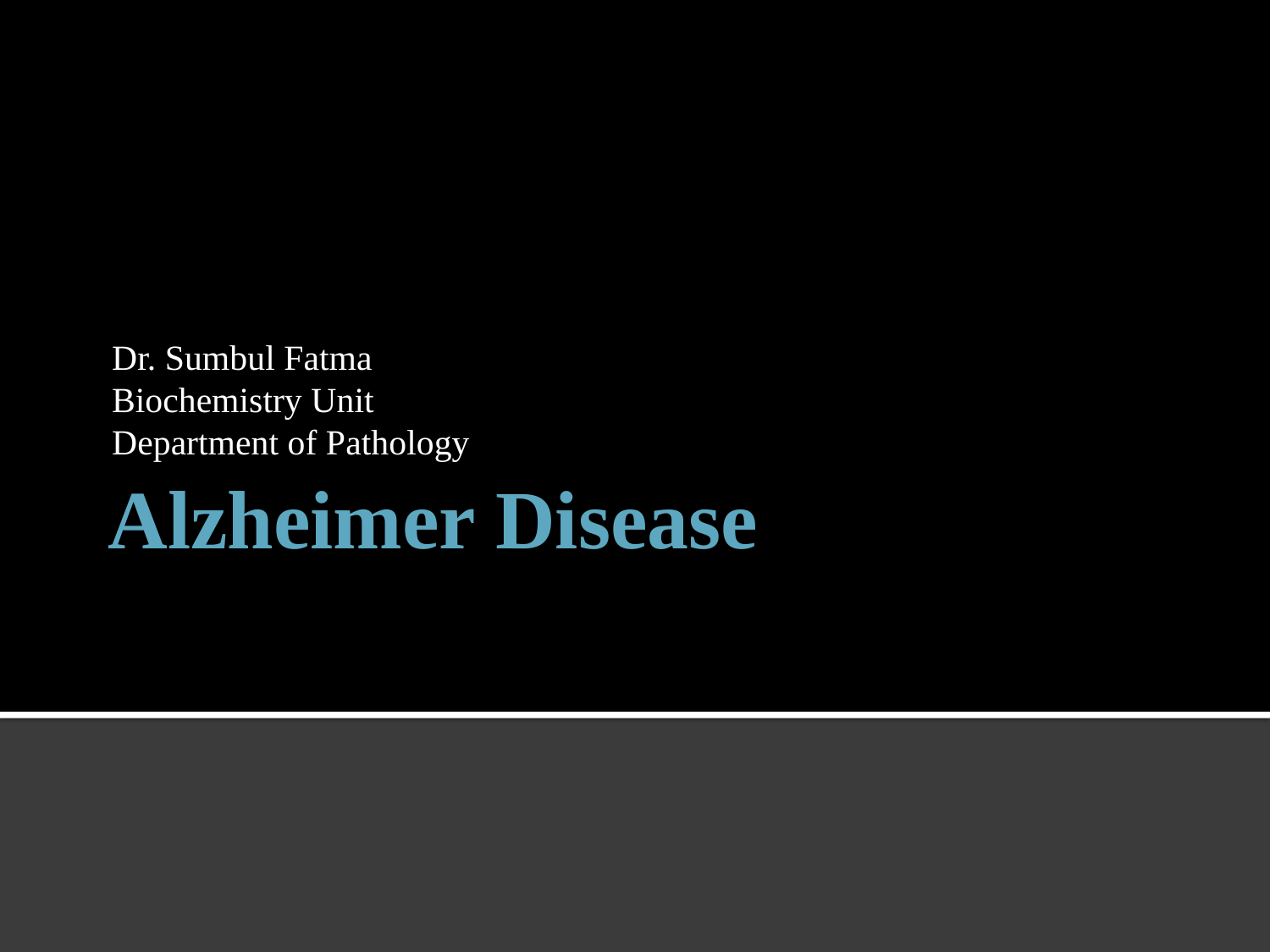

Dr. Sumbul Fatma
Biochemistry Unit
Department of Pathology
# Alzheimer Disease